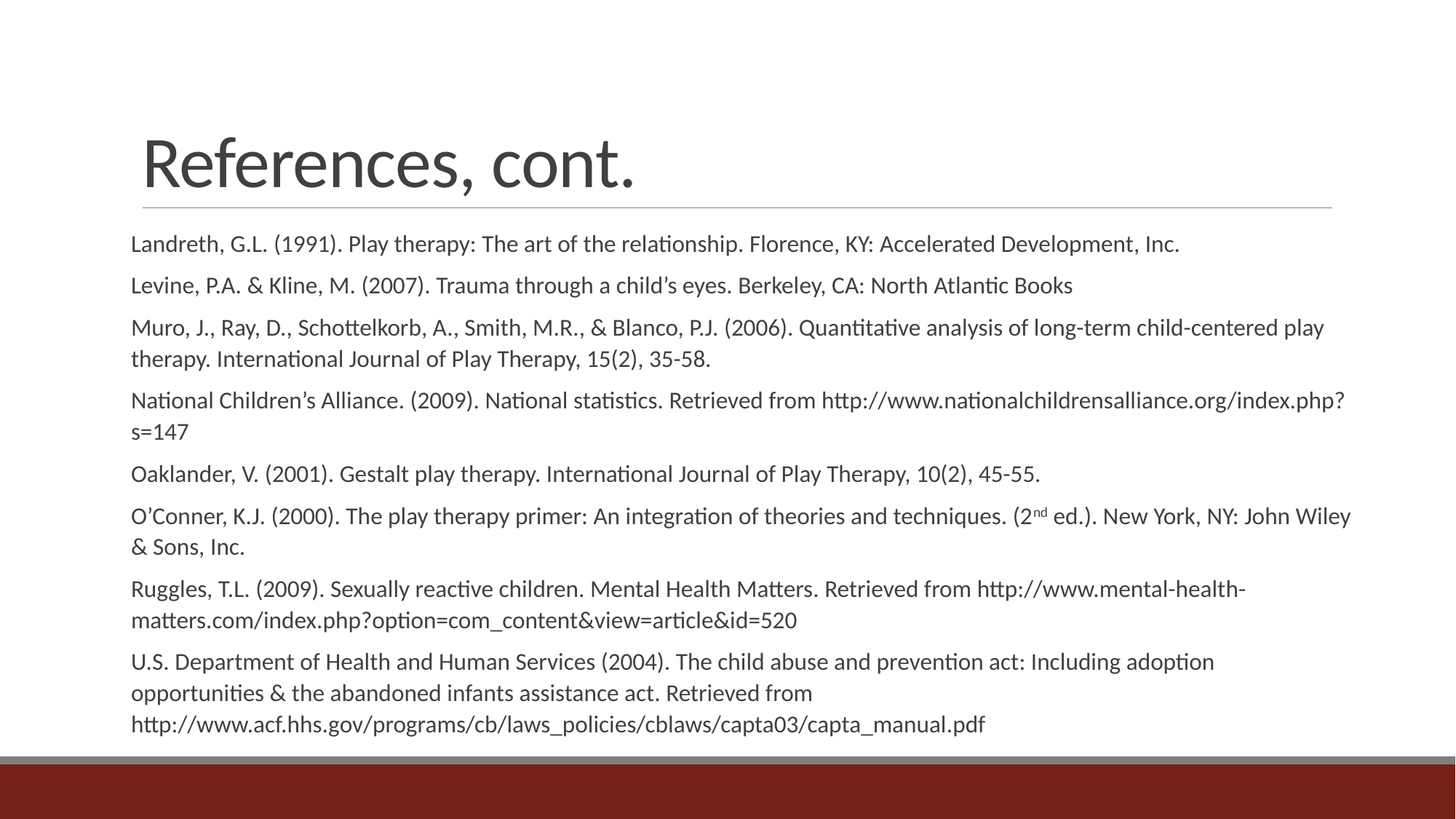

# References, cont.
Landreth, G.L. (1991). Play therapy: The art of the relationship. Florence, KY: Accelerated Development, Inc.
Levine, P.A. & Kline, M. (2007). Trauma through a child’s eyes. Berkeley, CA: North Atlantic Books
Muro, J., Ray, D., Schottelkorb, A., Smith, M.R., & Blanco, P.J. (2006). Quantitative analysis of long-term child-centered play therapy. International Journal of Play Therapy, 15(2), 35-58.
National Children’s Alliance. (2009). National statistics. Retrieved from http://www.nationalchildrensalliance.org/index.php?s=147
Oaklander, V. (2001). Gestalt play therapy. International Journal of Play Therapy, 10(2), 45-55.
O’Conner, K.J. (2000). The play therapy primer: An integration of theories and techniques. (2nd ed.). New York, NY: John Wiley & Sons, Inc.
Ruggles, T.L. (2009). Sexually reactive children. Mental Health Matters. Retrieved from http://www.mental-health-matters.com/index.php?option=com_content&view=article&id=520
U.S. Department of Health and Human Services (2004). The child abuse and prevention act: Including adoption opportunities & the abandoned infants assistance act. Retrieved from http://www.acf.hhs.gov/programs/cb/laws_policies/cblaws/capta03/capta_manual.pdf